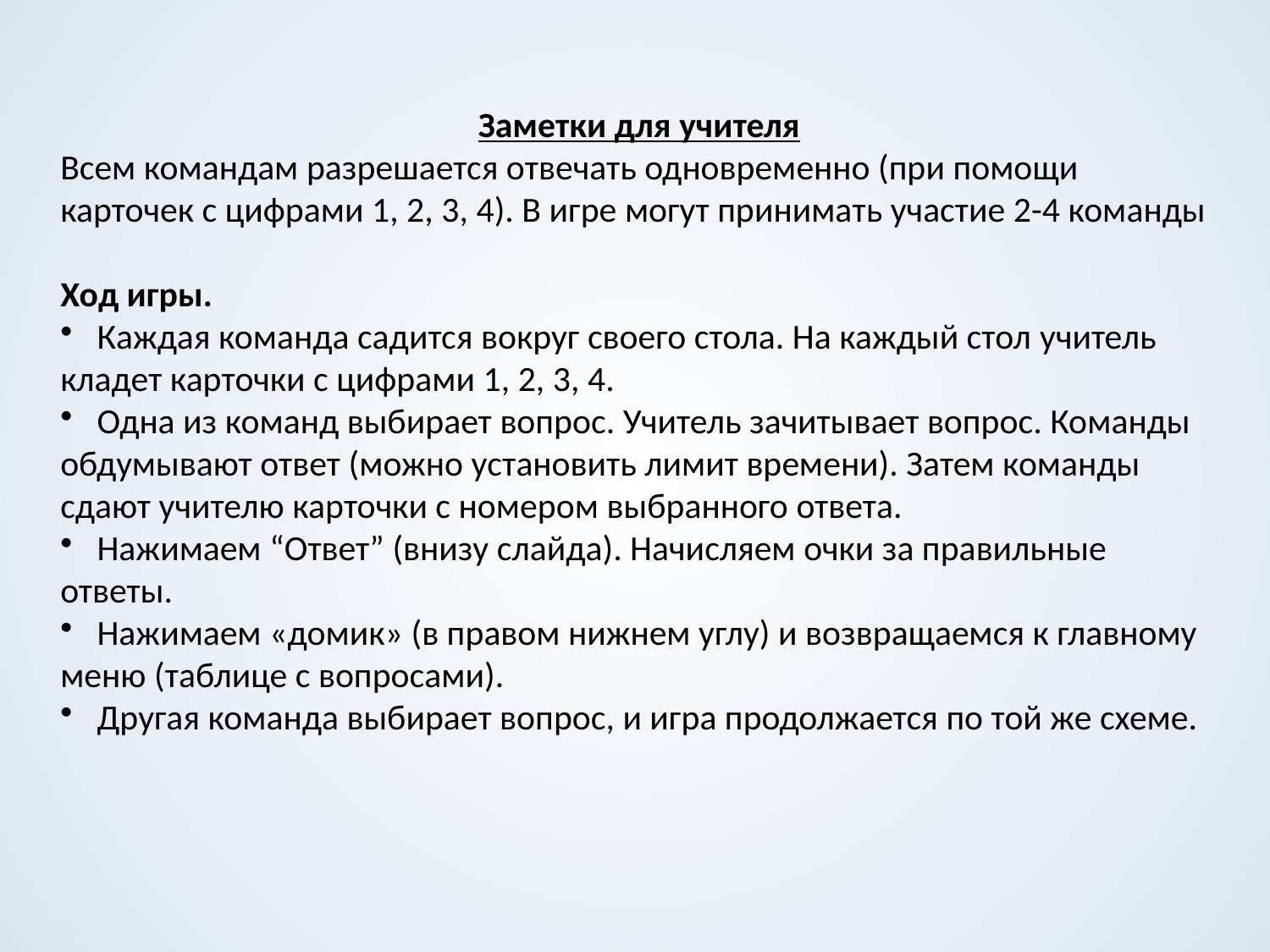

Заметки для учителя
Всем командам разрешается отвечать одновременно (при помощи карточек с цифрами 1, 2, 3, 4). В игре могут принимать участие 2-4 команды

Ход игры.
   Каждая команда садится вокруг своего стола. На каждый стол учитель кладет карточки с цифрами 1, 2, 3, 4.
   Одна из команд выбирает вопрос. Учитель зачитывает вопрос. Команды обдумывают ответ (можно установить лимит времени). Затем команды сдают учителю карточки с номером выбранного ответа.
   Нажимаем “Ответ” (внизу слайда). Начисляем очки за правильные ответы.
   Нажимаем «домик» (в правом нижнем углу) и возвращаемся к главному меню (таблице с вопросами).
   Другая команда выбирает вопрос, и игра продолжается по той же схеме.